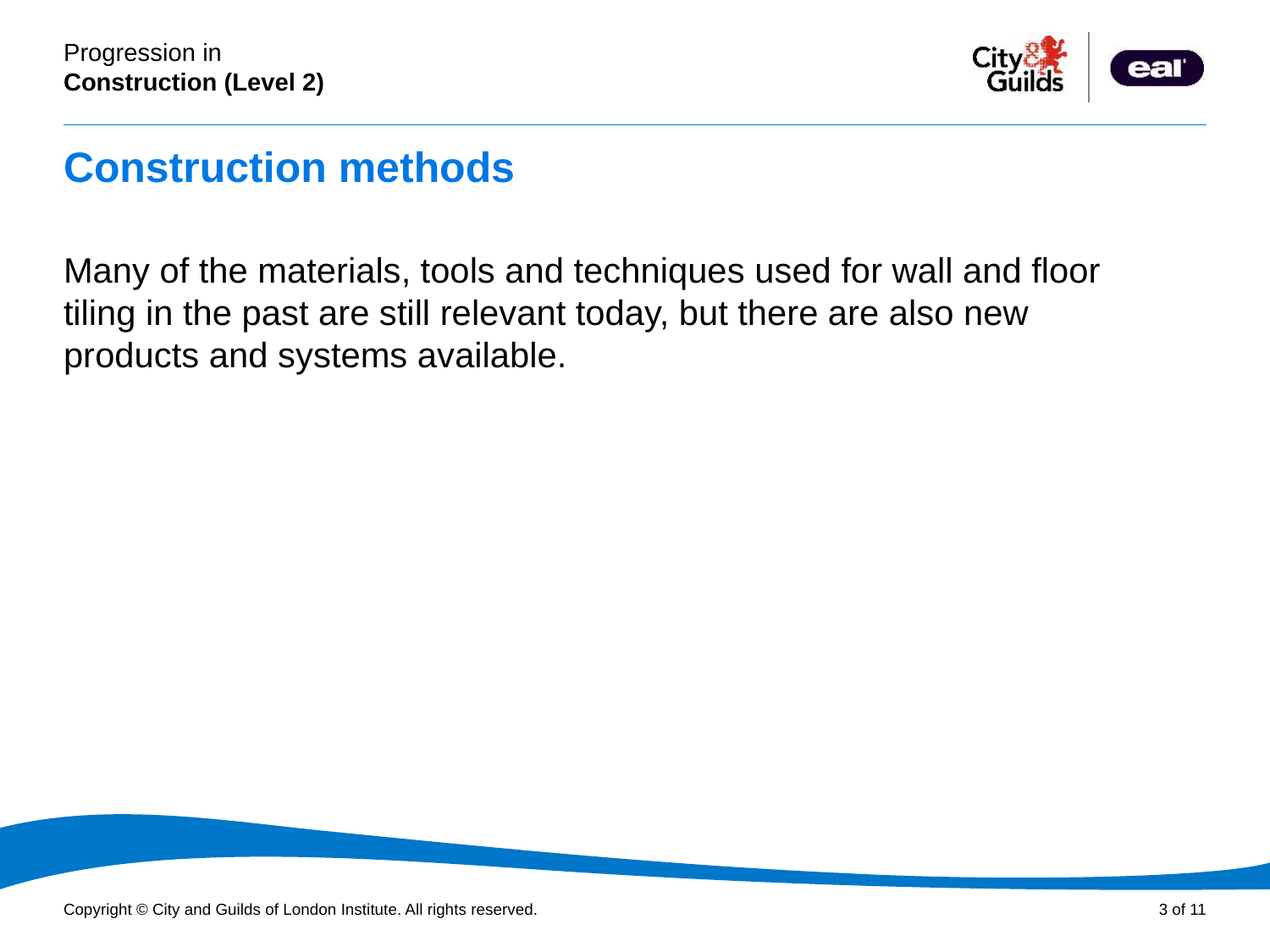

# Construction methods
Many of the materials, tools and techniques used for wall and floor tiling in the past are still relevant today, but there are also new products and systems available.